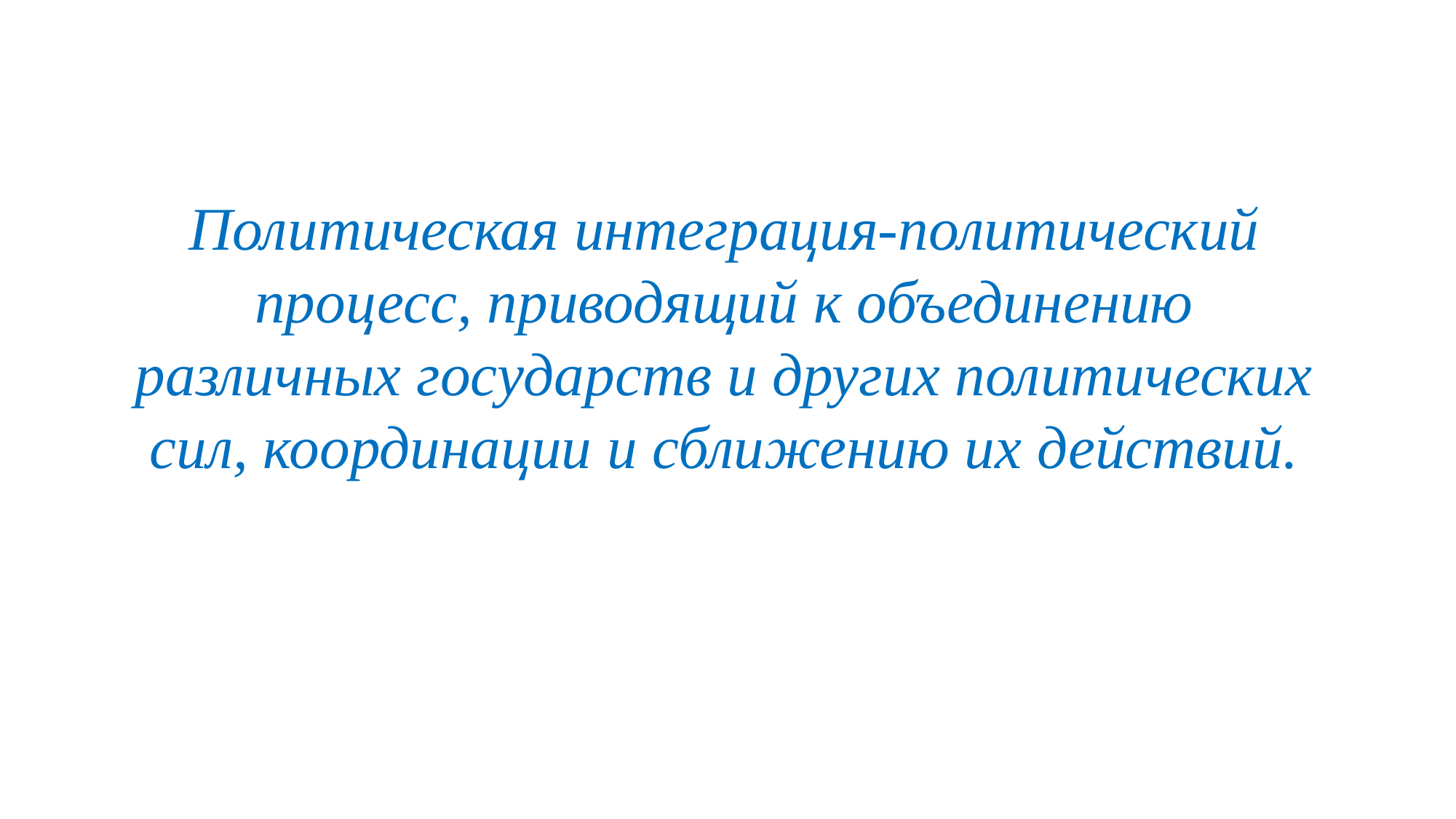

Политическая интеграция-политический процесс, приводящий к объединению различных государств и других политических сил, координации и сближению их действий.